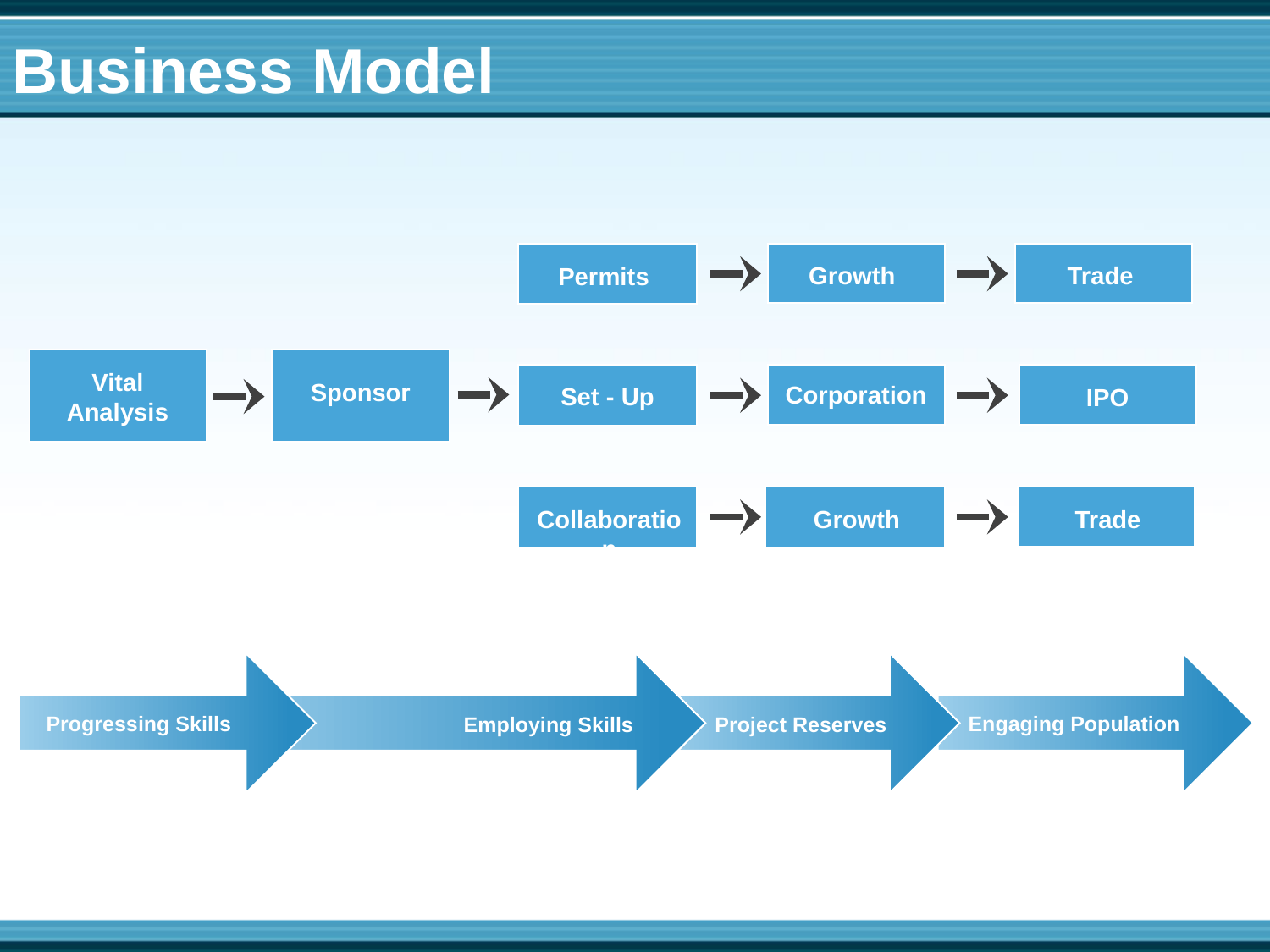

Business Model

Growth
Trade
Permits
Vital Analysis
Sponsor
Corporation
Set - Up
IPO
Trade
Collaboration
Growth
Progressing Skills
Engaging Population
Employing Skills
Project Reserves